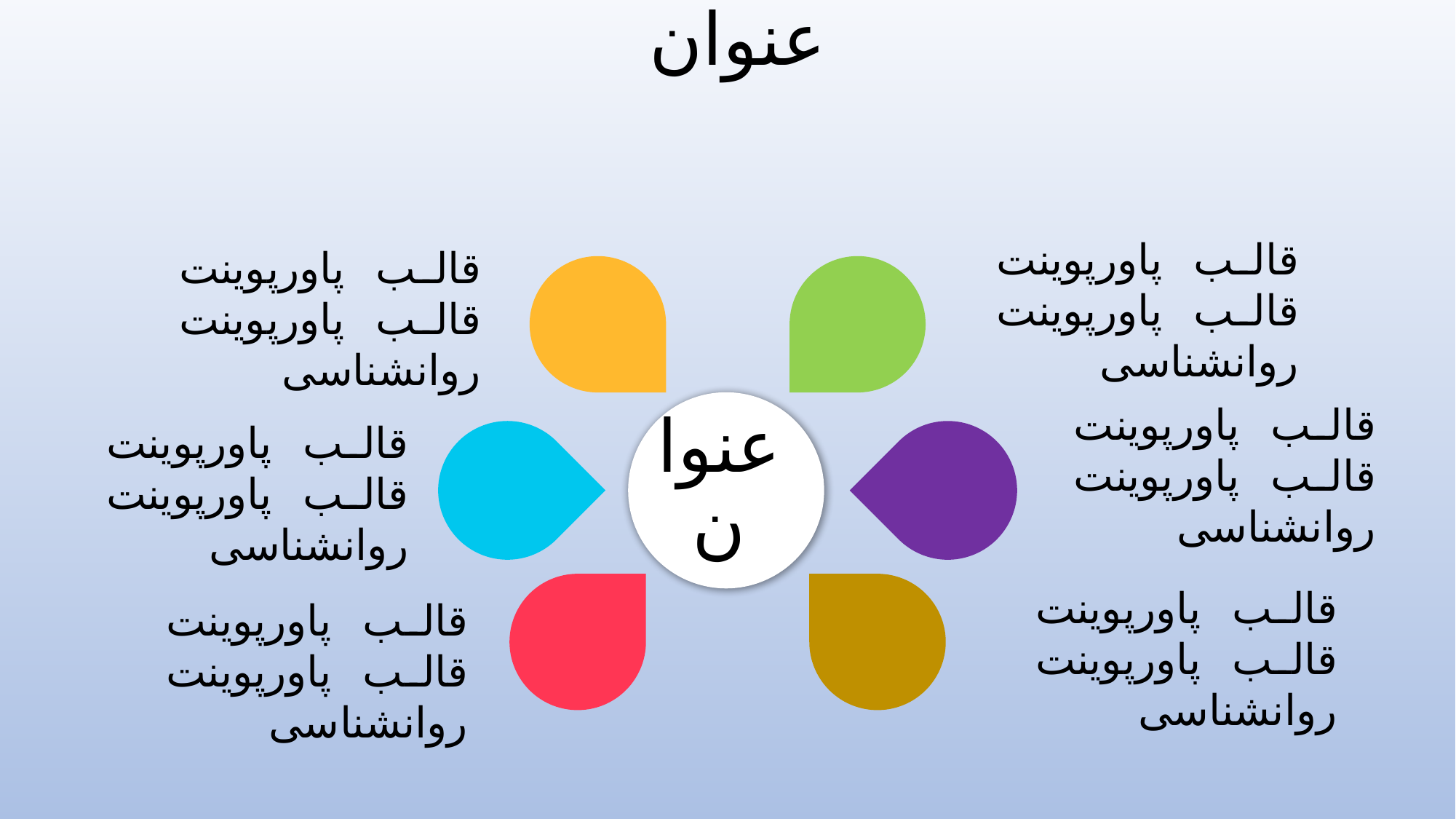

عنوان
قالب پاورپوينت قالب پاورپوینت روانشناسی
قالب پاورپوينت قالب پاورپوینت روانشناسی

قالب پاورپوينت قالب پاورپوینت روانشناسی
قالب پاورپوينت قالب پاورپوینت روانشناسی

عنوان

قالب پاورپوينت قالب پاورپوینت روانشناسی
قالب پاورپوينت قالب پاورپوینت روانشناسی